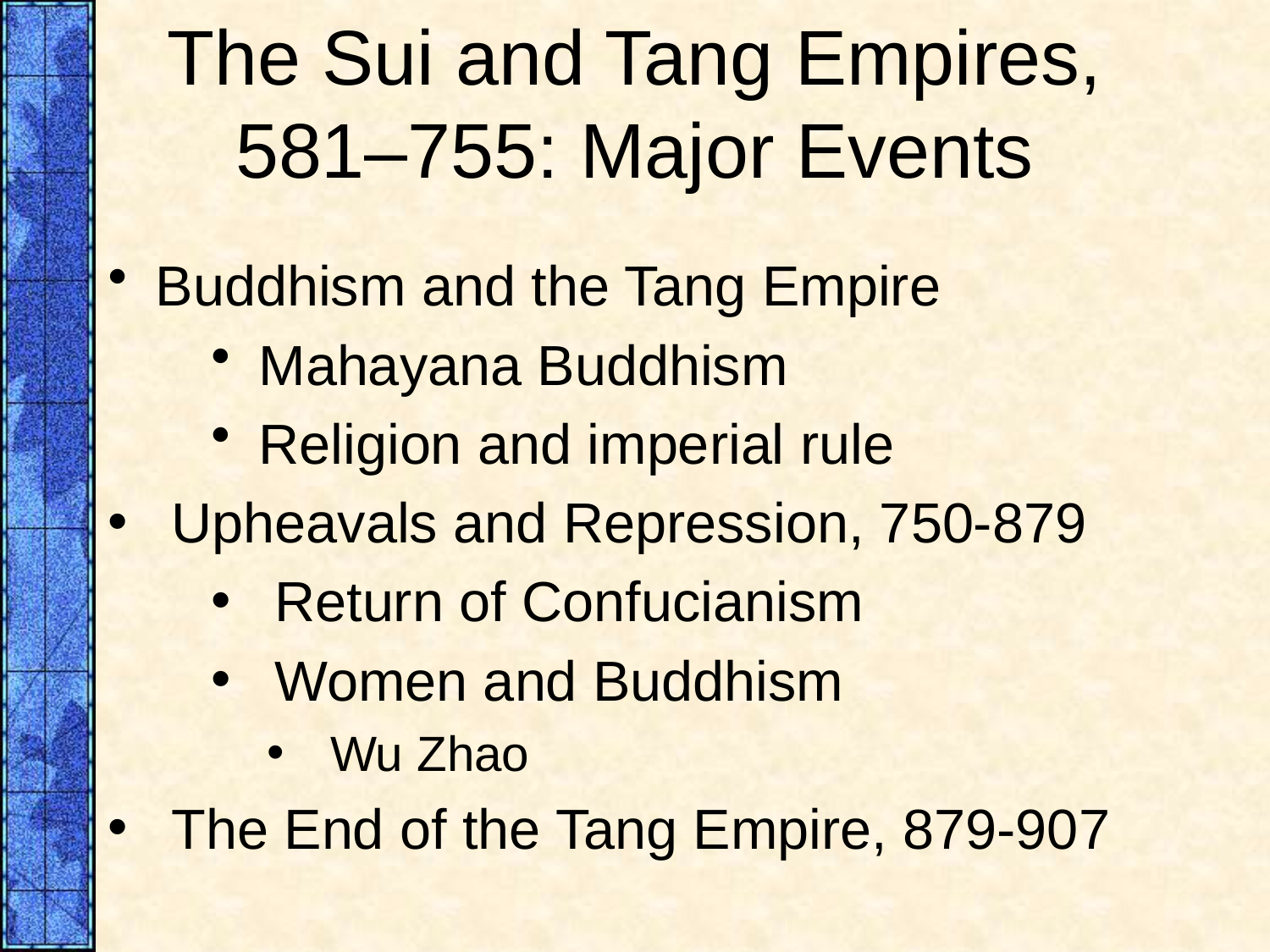

# The Sui and Tang Empires, 581–755: Major Events
Buddhism and the Tang Empire
Mahayana Buddhism
Religion and imperial rule
Upheavals and Repression, 750-879
Return of Confucianism
Women and Buddhism
Wu Zhao
The End of the Tang Empire, 879-907